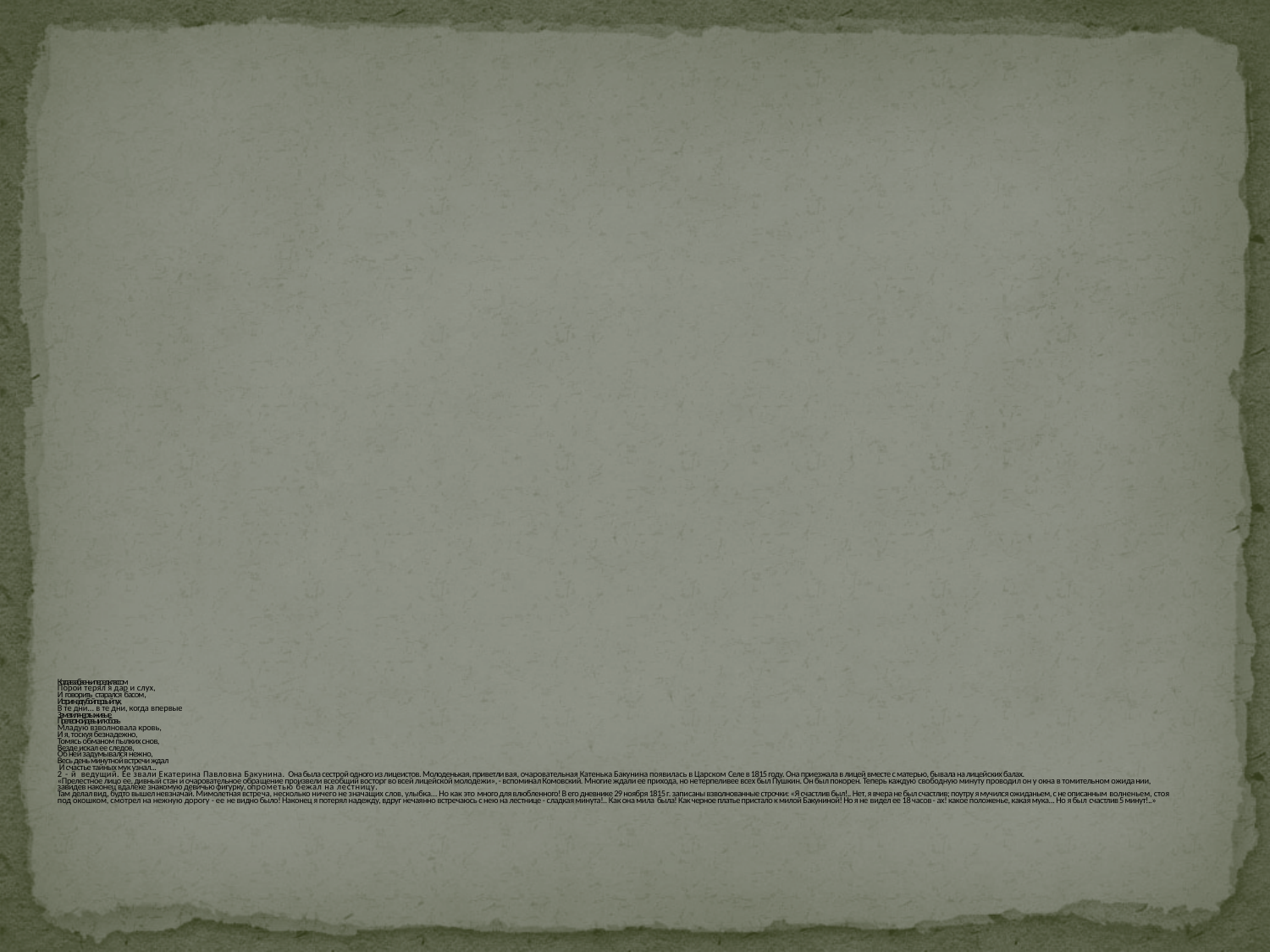

# Когда в забвеньи перед классом Порой терял я дар и слух, И говорить старался басом, И стриг над губой первый пух, В те дни... в те дни, когда впервые Заметил я черты живые Прелестной девы, и любовь Младую взволновала кровь, И я, тоскуя безнадежно, Томясь обманом пылких снов, Везде искал ее следов, Об ней задумывался нежно, Весь день минутной встречи ждал И счастье тайных мук узнал... 2-й ведущий. Ее звали Екатерина Павловна Бакунина. Она была сестрой одного из лицеистов. Молоденькая, приветли­вая, очаровательная Катенька Бакунина появилась в Царском Селе в 1815 году. Она приезжала в лицей вместе с матерью, бы­вала на лицейских балах. «Прелестное лицо ее, дивный стан и очаровательное обра­щение произвели всеобщий восторг во всей лицейской молоде­жи», - вспоминал Комовский. Многие ждали ее прихода, но не­терпеливее всех был Пушкин. Он был покорен. Теперь каждую свободную минуту проводил он у окна в томительном ожида­нии, завидев наконец вдалеке знакомую девичью фигурку, опрометью бежал на лестницу. Там делал вид, будто вышел невзначай. Мимолетная встре­ча, несколько ничего не значащих слов, улыбка... Но как это много для влюбленного! В его дневнике 29 ноября 1815 г. запи­саны взволнованные строчки: «Я счастлив был!.. Нет, я вчера не был счастлив; поутру я мучился ожиданьем, с не описанным волненьем, стоя под окошком, смотрел на нежную дорогу - ее не видно было! Наконец я потерял надежду, вдруг нечаянно встречаюсь с нею на лестнице - сладкая минута!.. Как она мила была! Как черное платье пристало к милой Бакуниной! Но я не видел ее 18 часов - ах! какое положенье, какая мука... Но я был счастлив 5 минут!..»